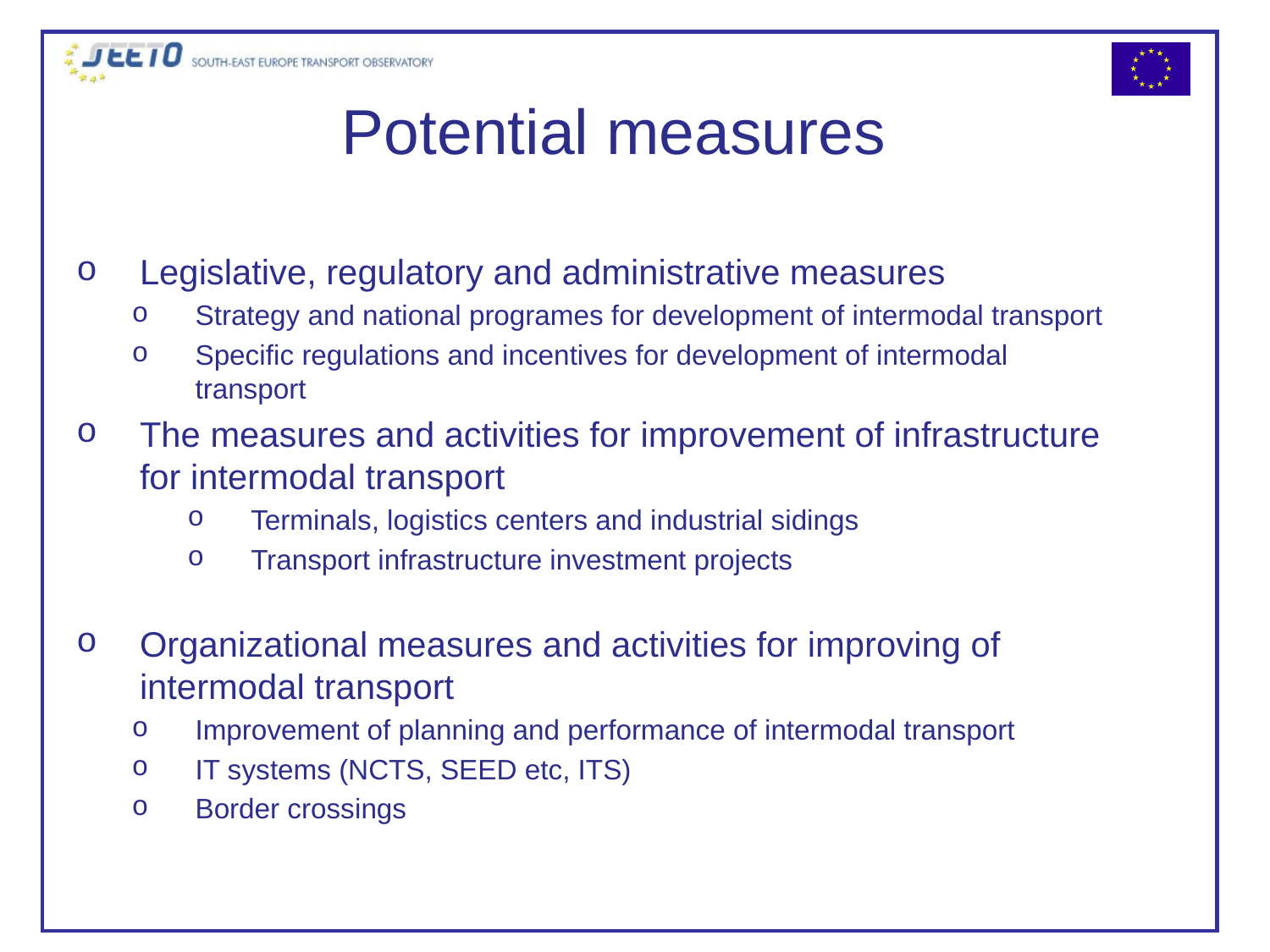

Potential measures
Legislative, regulatory and administrative measures
Strategy and national programes for development of intermodal transport
Specific regulations and incentives for development of intermodal transport
The measures and activities for improvement of infrastructure for intermodal transport
Terminals, logistics centers and industrial sidings
Transport infrastructure investment projects

Organizational measures and activities for improving of intermodal transport
Improvement of planning and performance of intermodal transport
IT systems (NCTS, SEED etc, ITS)
Border crossings